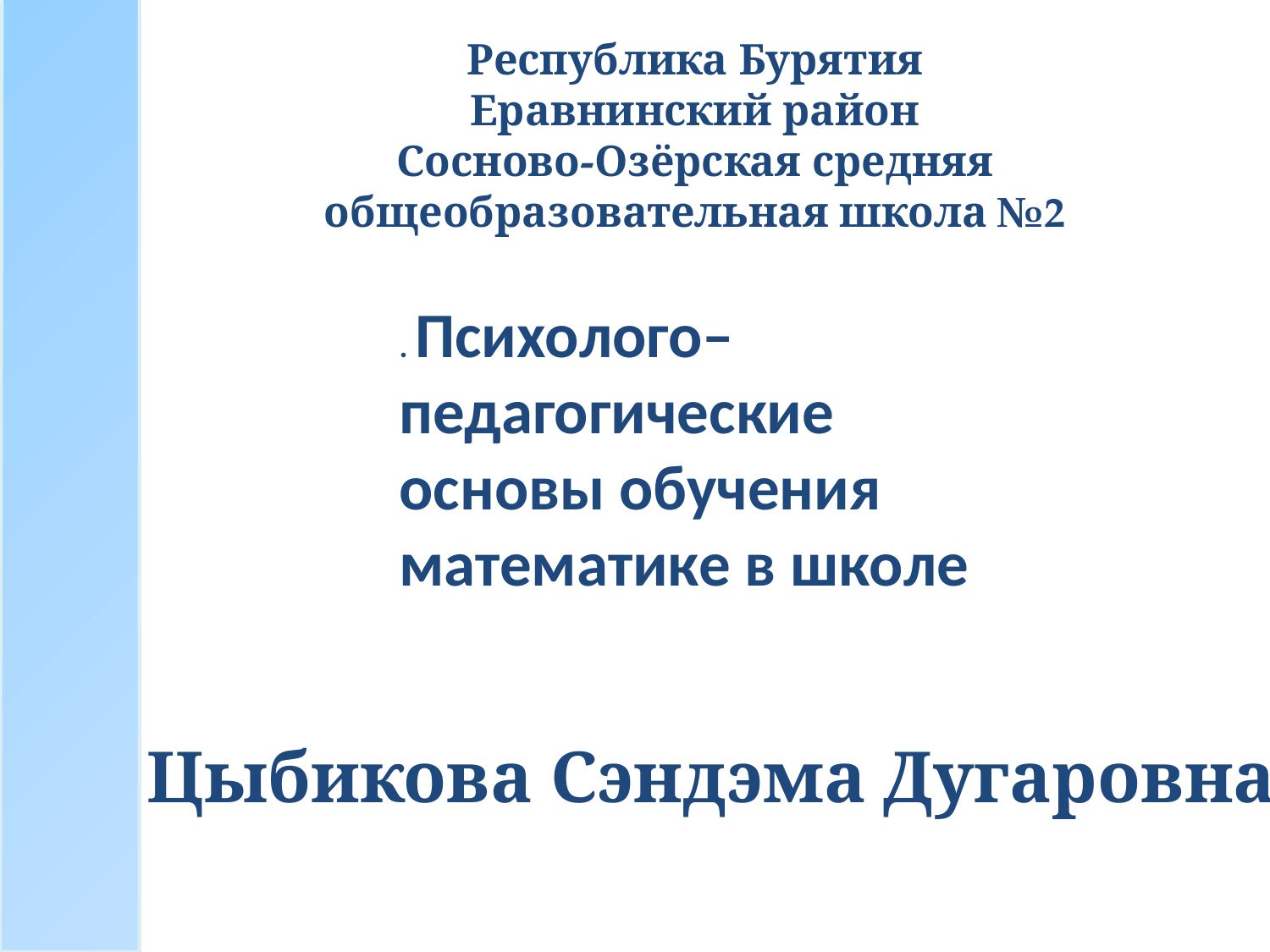

Республика Бурятия
Еравнинский район
Сосново-Озёрская средняя общеобразовательная школа №2

. Психолого–педагогические основы обучения математике в школе
Цыбикова Сэндэма Дугаровна